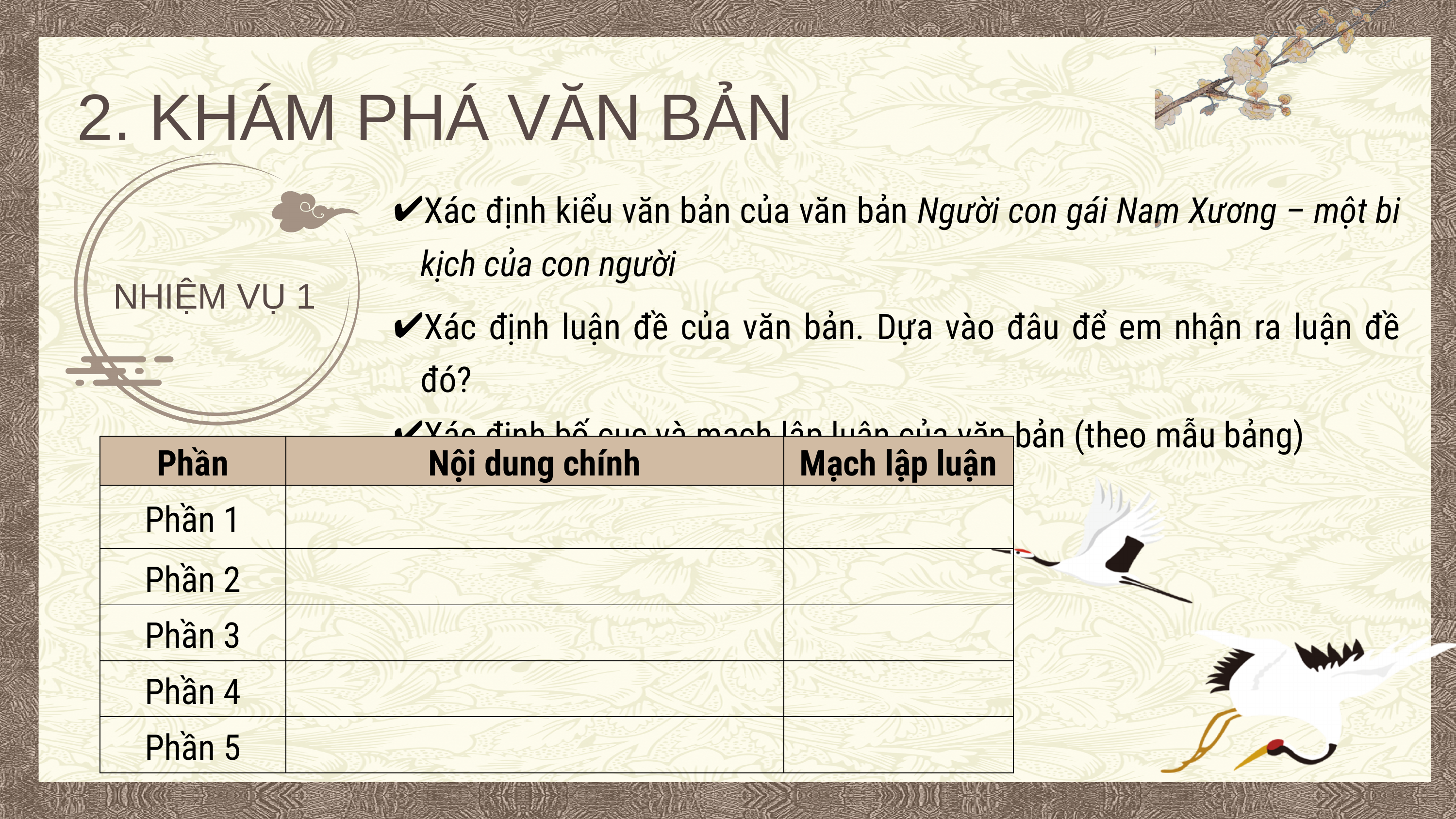

2. KHÁM PHÁ VĂN BẢN

Xác định kiểu văn bản của văn bản Người con gái Nam Xương – một bi kịch của con người
Xác định luận đề của văn bản. Dựa vào đâu để em nhận ra luận đề đó?
Xác định bố cục và mạch lập luận của văn bản (theo mẫu bảng)
NHIỆM VỤ 1
| Phần | Nội dung chính | Mạch lập luận |
| --- | --- | --- |
| Phần 1 |  |  |
| Phần 2 |  |  |
| Phần 3 |  |  |
| Phần 4 |  |  |
| Phần 5 |  |  |